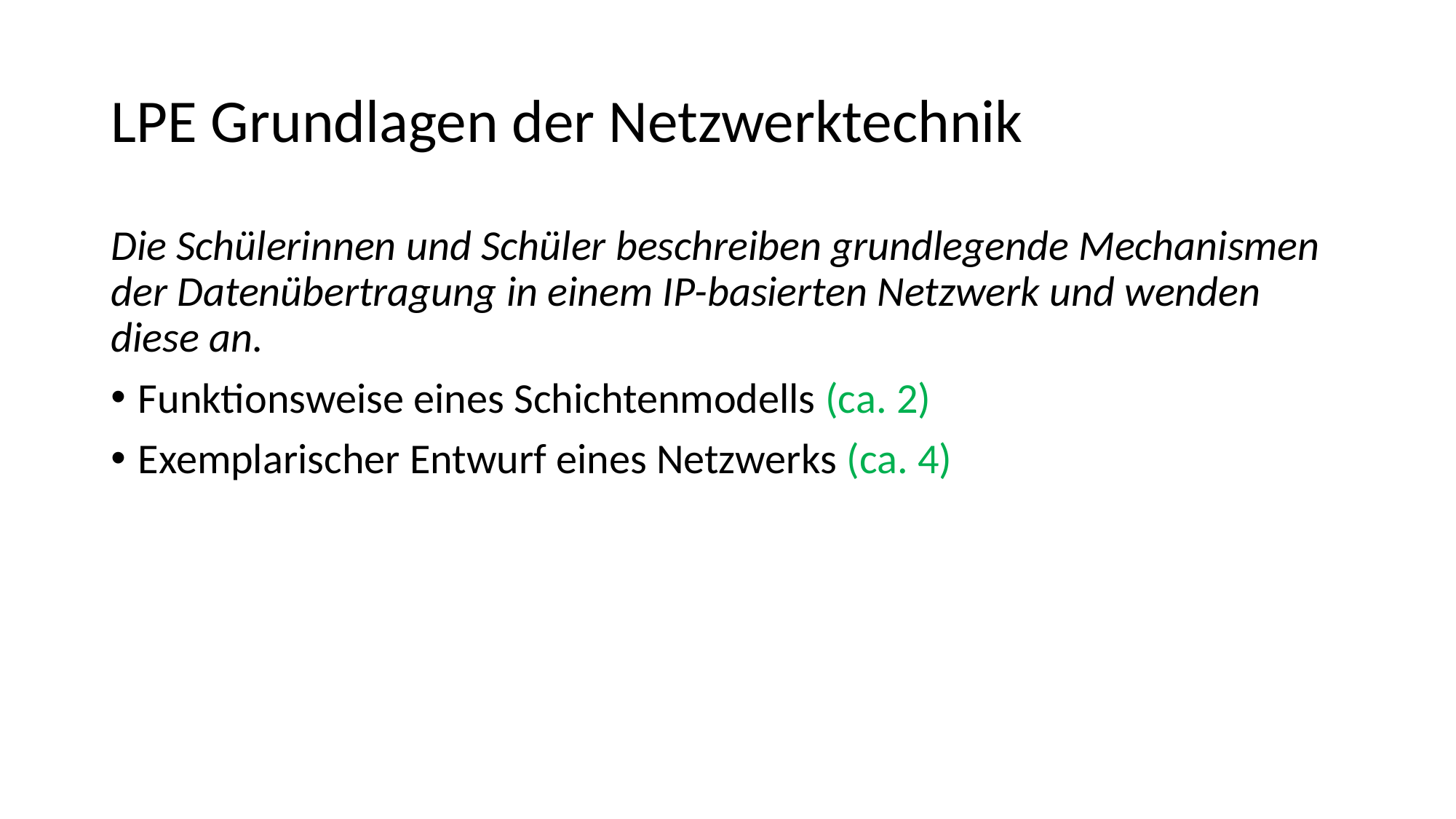

# LPE Grundlagen der Netzwerktechnik
Die Schülerinnen und Schüler beschreiben grundlegende Mechanismen der Datenübertragung in einem IP-basierten Netzwerk und wenden diese an.
Funktionsweise eines Schichtenmodells (ca. 2)
Exemplarischer Entwurf eines Netzwerks (ca. 4)